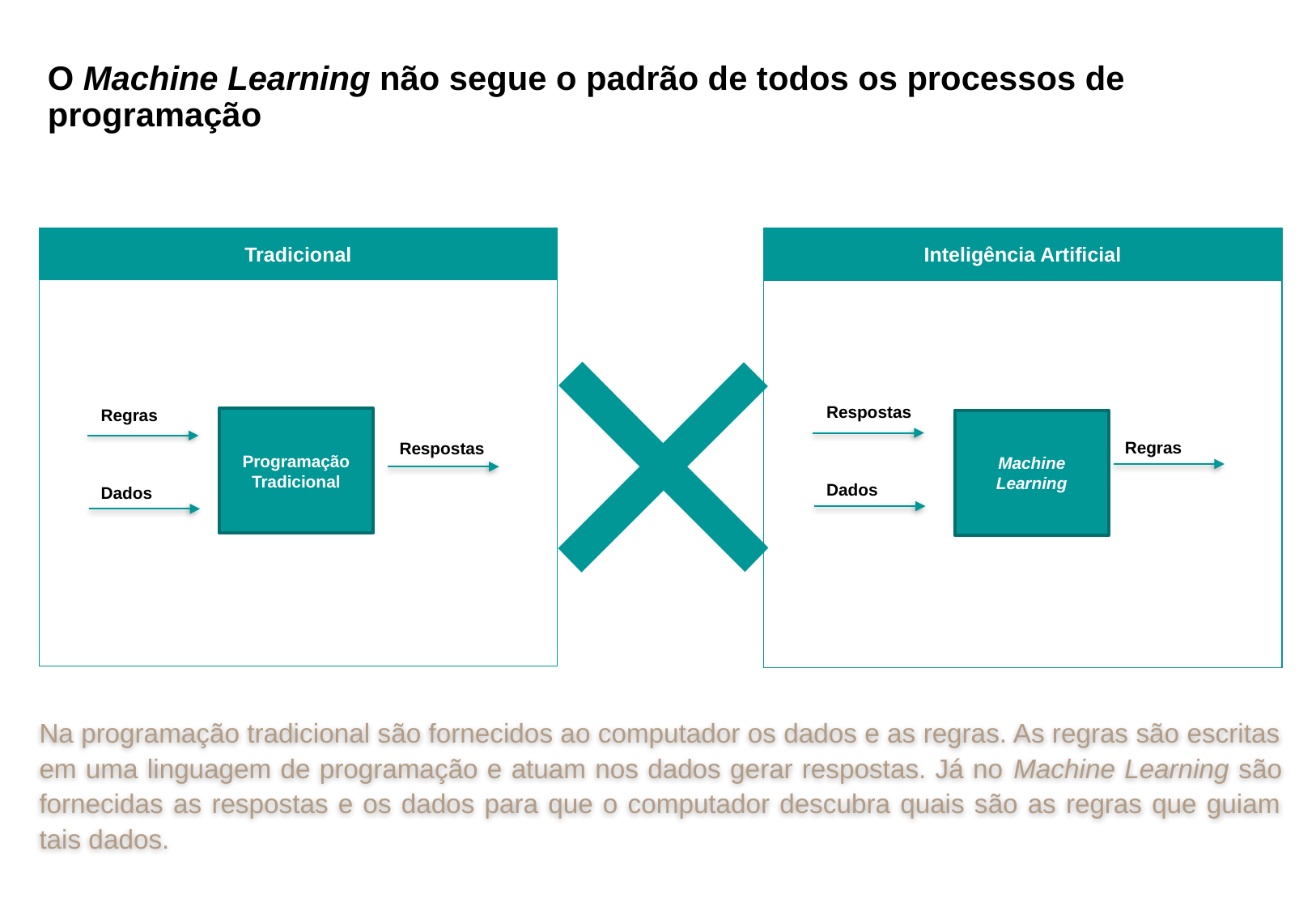

O Machine Learning não segue o padrão de todos os processos de programação
×
Tradicional
Inteligência Artificial

Respostas
Regras
Programação Tradicional
Machine Learning
Regras
Respostas
Dados
Dados
Text
Na programação tradicional são fornecidos ao computador os dados e as regras. As regras são escritas em uma linguagem de programação e atuam nos dados gerar respostas. Já no Machine Learning são fornecidas as respostas e os dados para que o computador descubra quais são as regras que guiam tais dados.